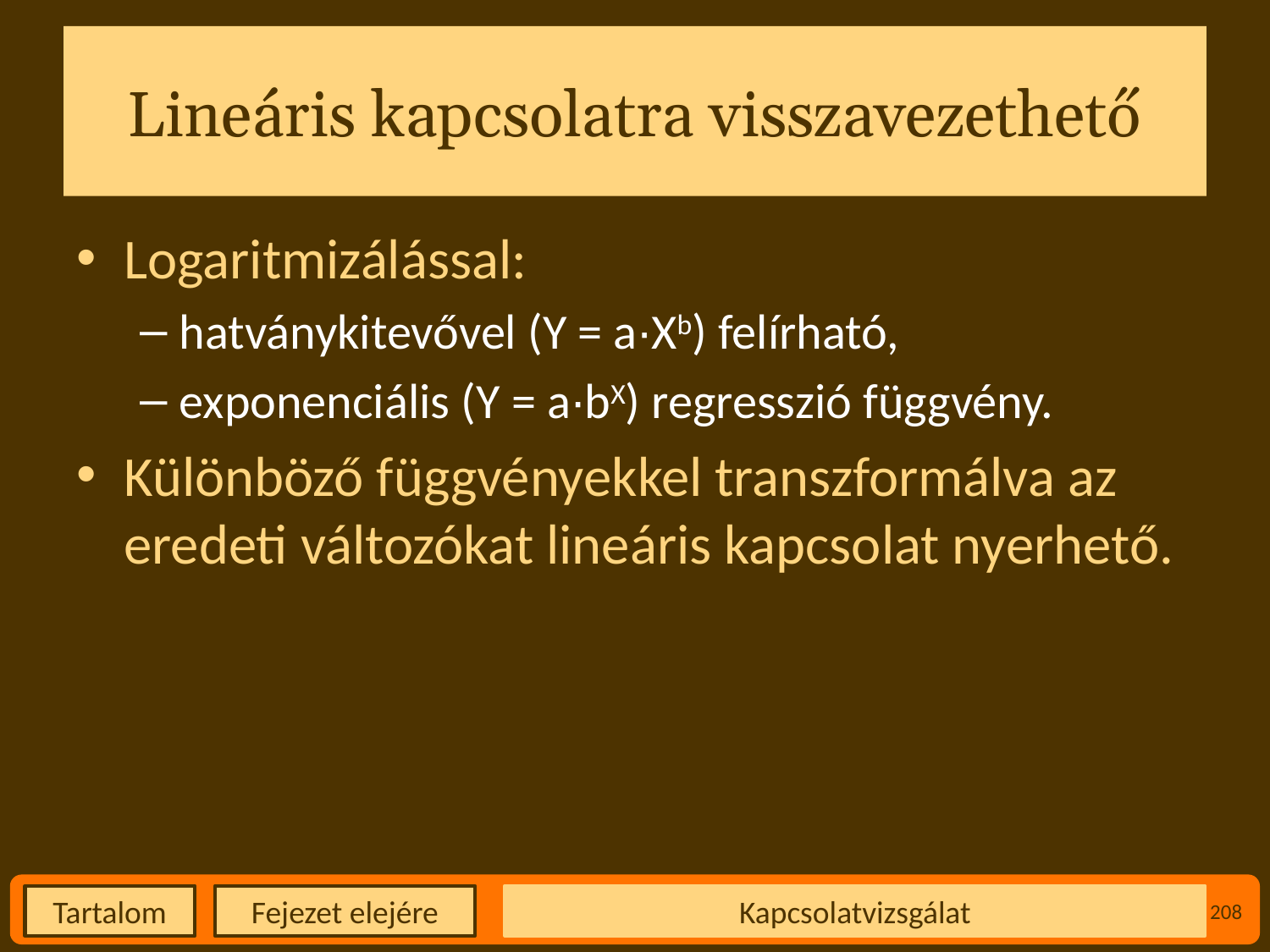

# Lineáris kapcsolatra visszavezethető
Logaritmizálással:
hatványkitevővel (Y = a∙Xb) felírható,
exponenciális (Y = a∙bX) regresszió függvény.
Különböző függvényekkel transzformálva az eredeti változókat lineáris kapcsolat nyerhető.
Kapcsolatvizsgálat
208
Fejezet elejére